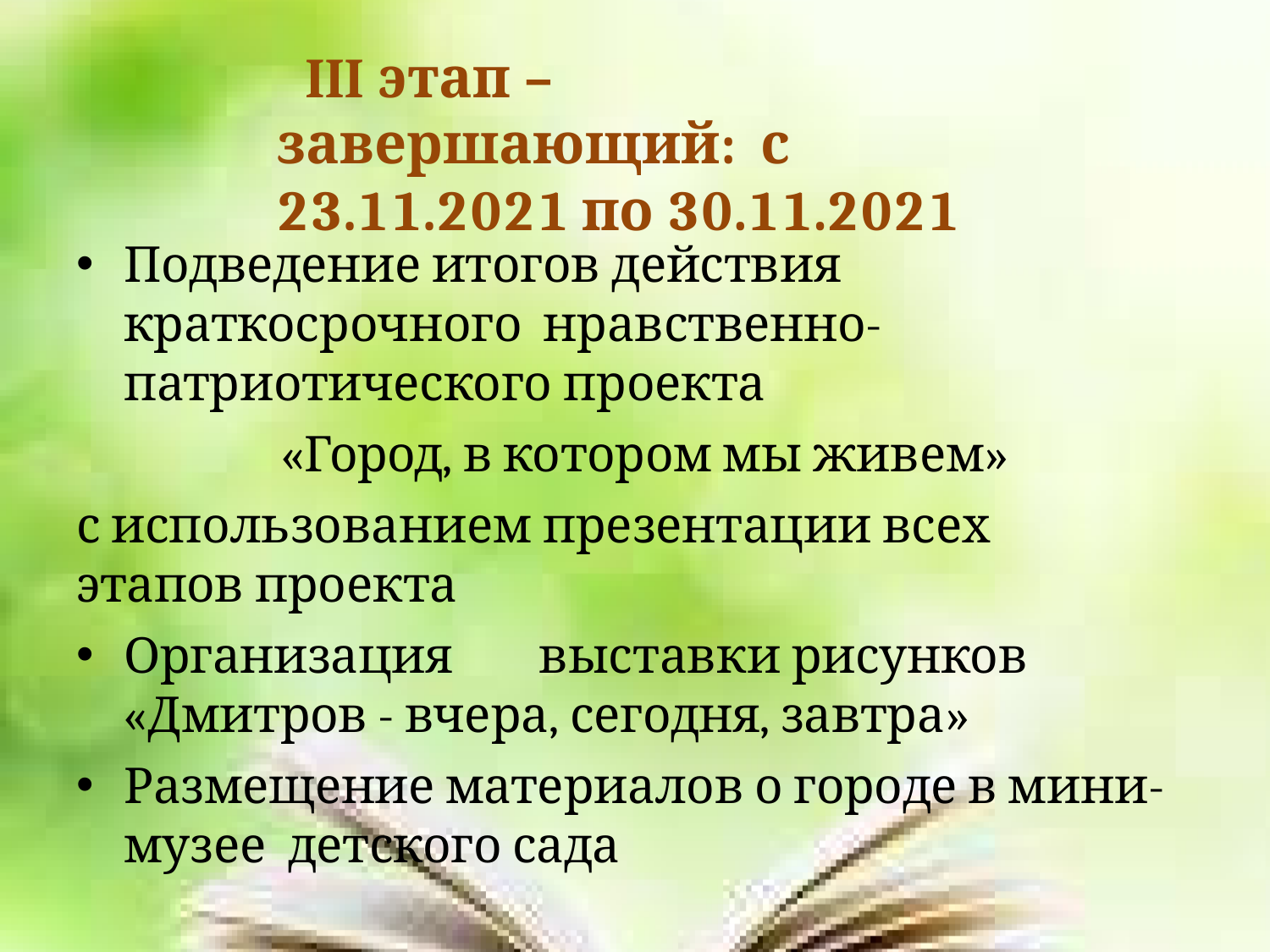

# III этап – завершающий:  с 23.11.2021 по 30.11.2021
Подведение итогов действия краткосрочного  нравственно-патриотического проекта
«Город, в котором мы живем»
с использованием презентации всех этапов проекта
Организация	выставки рисунков
«Дмитров - вчера, сегодня, завтра»
Размещение материалов о городе в мини-музее  детского сада